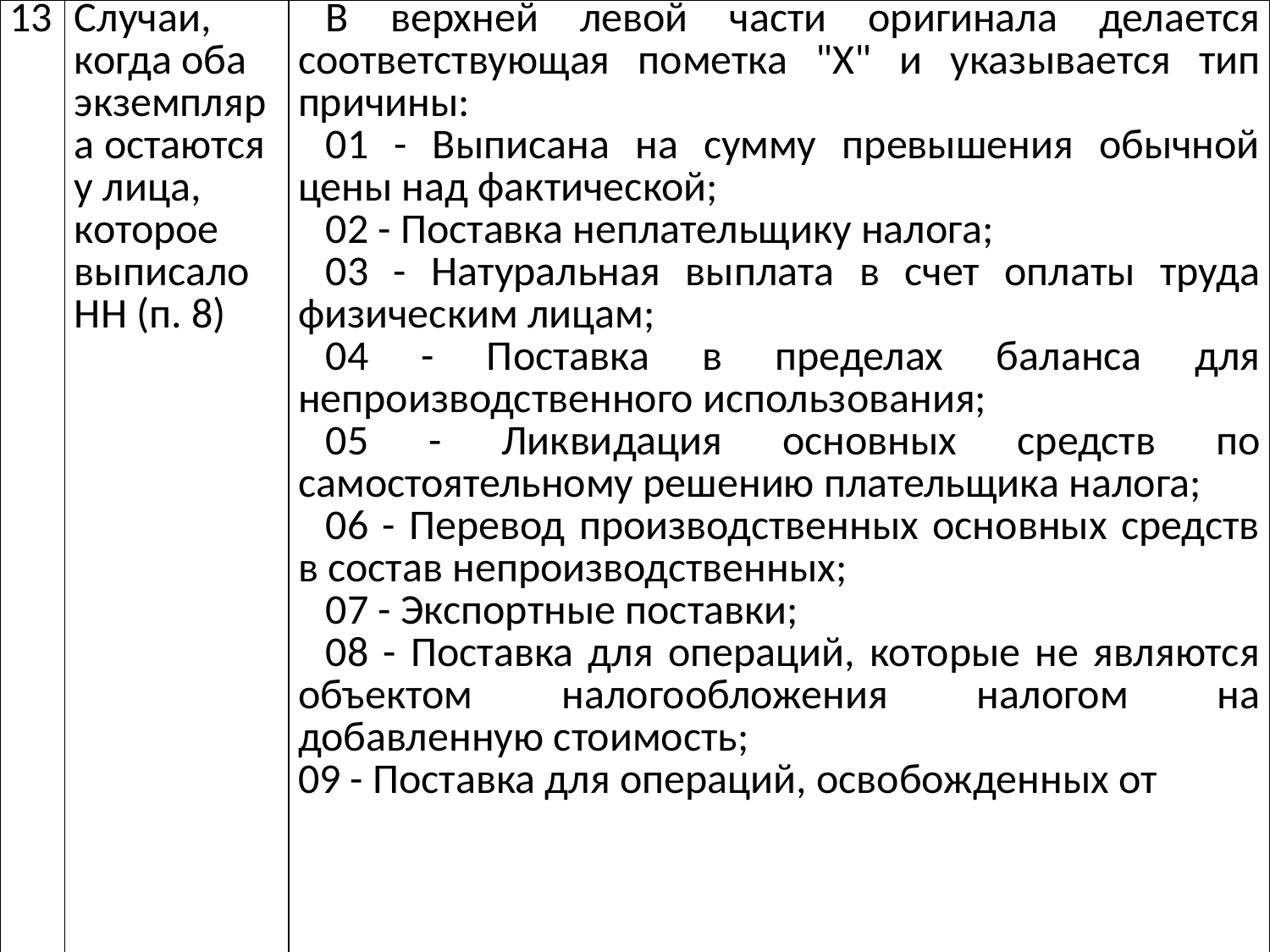

| 13 | Случаи, когда оба экземпляра остаются у лица, которое выписало НН (п. 8) | В верхней левой части оригинала делается соответствующая пометка "Х" и указывается тип причины: 01 - Выписана на сумму превышения обычной цены над фактической; 02 - Поставка неплательщику налога; 03 - Натуральная выплата в счет оплаты труда физическим лицам; 04 - Поставка в пределах баланса для непроизводственного использования; 05 - Ликвидация основных средств по самостоятельному решению плательщика налога; 06 - Перевод производственных основных средств в состав непроизводственных; 07 - Экспортные поставки; 08 - Поставка для операций, которые не являются объектом налогообложения налогом на добавленную стоимость; 09 - Поставка для операций, освобожденных от |
| --- | --- | --- |